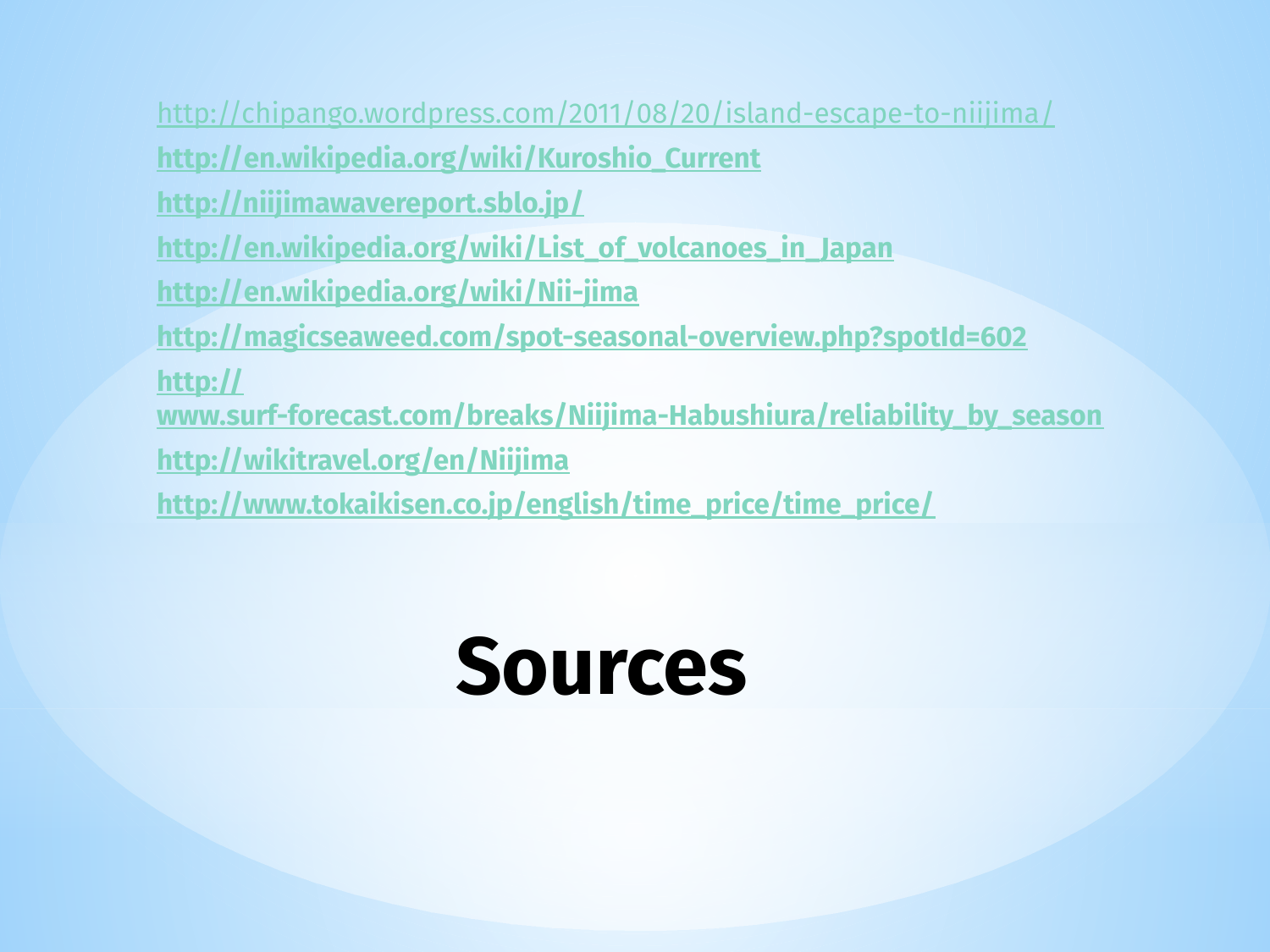

http://chipango.wordpress.com/2011/08/20/island-escape-to-niijima/
http://en.wikipedia.org/wiki/Kuroshio_Current
http://niijimawavereport.sblo.jp/
http://en.wikipedia.org/wiki/List_of_volcanoes_in_Japan
http://en.wikipedia.org/wiki/Nii-jima
http://magicseaweed.com/spot-seasonal-overview.php?spotId=602
http://www.surf-forecast.com/breaks/Niijima-Habushiura/reliability_by_season
http://wikitravel.org/en/Niijima
http://www.tokaikisen.co.jp/english/time_price/time_price/

# Sources